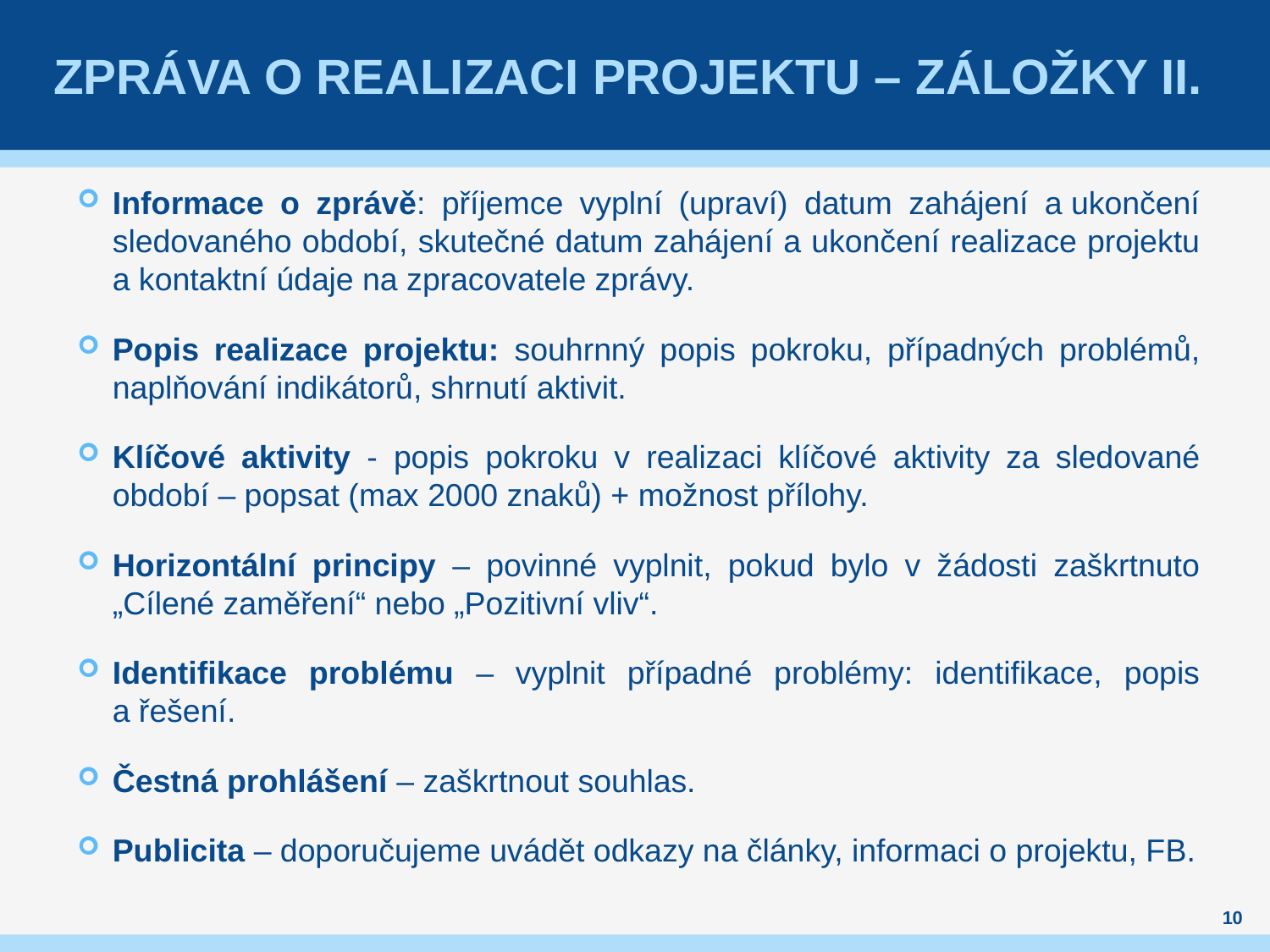

# Zpráva o realizaci projektu – ZÁLOŽKY II.
Informace o zprávě: příjemce vyplní (upraví) datum zahájení a ukončení sledovaného období, skutečné datum zahájení a ukončení realizace projektu a kontaktní údaje na zpracovatele zprávy.
Popis realizace projektu: souhrnný popis pokroku, případných problémů, naplňování indikátorů, shrnutí aktivit.
Klíčové aktivity - popis pokroku v realizaci klíčové aktivity za sledované období – popsat (max 2000 znaků) + možnost přílohy.
Horizontální principy – povinné vyplnit, pokud bylo v žádosti zaškrtnuto „Cílené zaměření“ nebo „Pozitivní vliv“.
Identifikace problému – vyplnit případné problémy: identifikace, popis a řešení.
Čestná prohlášení – zaškrtnout souhlas.
Publicita – doporučujeme uvádět odkazy na články, informaci o projektu, FB.

10